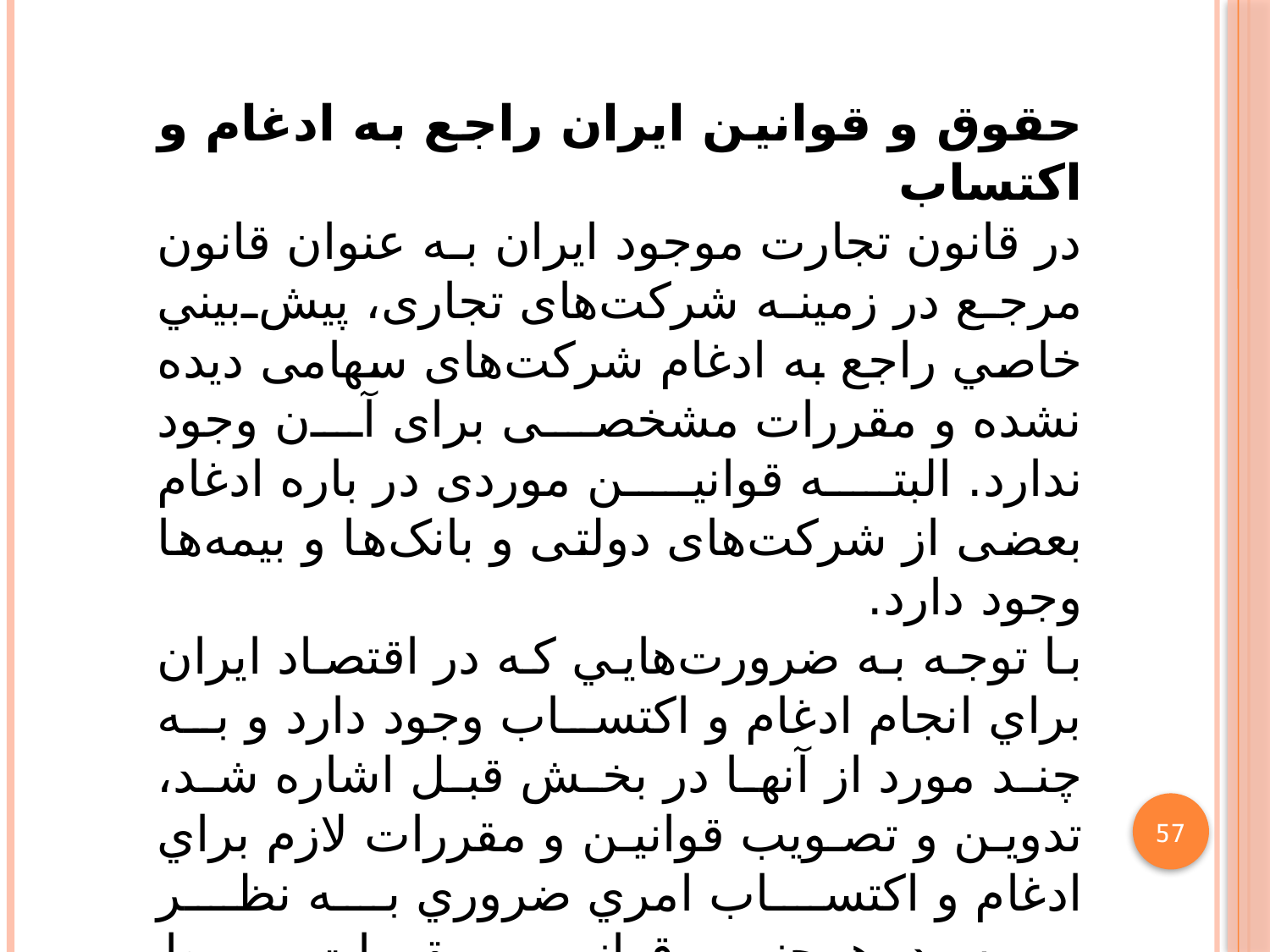

حقوق و قوانین ایران راجع به ادغام و اکتساب
در قانون تجارت موجود ایران به عنوان قانون مرجع در زمینه شرکت‌های تجاری، پيش‌بيني خاصي راجع به ادغام شرکت‌های سهامی دیده نشده و مقررات مشخصی برای آن وجود ندارد. البته قوانین موردی در باره ادغام بعضی از شرکت‌های دولتی و بانک‌ها و بیمه‌ها وجود دارد.
با توجه به ضرورت‌هايي که در اقتصاد ايران براي انجام ادغام و اکتساب وجود دارد و به چند مورد از آنها در بخش قبل اشاره شد، تدوين و تصويب قوانين و مقررات لازم براي ادغام و اکتساب امري ضروري به نظر مي‌رسد. همچنین  قوانین و مقررات مربوط به ورشكستگي و تعديل نيروي انساني بايد مورد بازنگري قرار گيرد تا ادغام و اكتساب را تسهيل و راه را براي شرکت‌ها هموار نمايد.
57